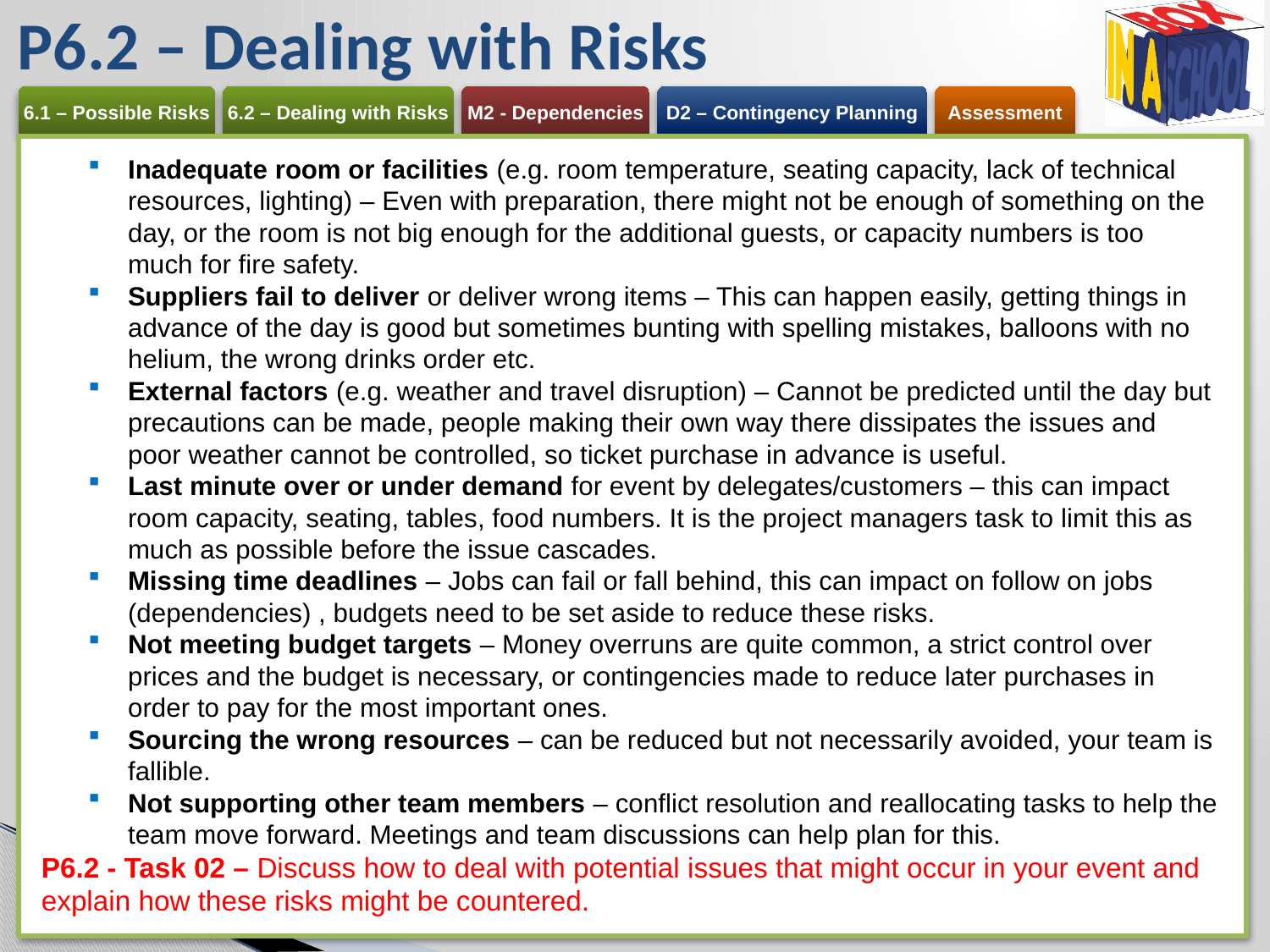

# P6.2 – Dealing with Risks
Inadequate room or facilities (e.g. room temperature, seating capacity, lack of technical resources, lighting) – Even with preparation, there might not be enough of something on the day, or the room is not big enough for the additional guests, or capacity numbers is too much for fire safety.
Suppliers fail to deliver or deliver wrong items – This can happen easily, getting things in advance of the day is good but sometimes bunting with spelling mistakes, balloons with no helium, the wrong drinks order etc.
External factors (e.g. weather and travel disruption) – Cannot be predicted until the day but precautions can be made, people making their own way there dissipates the issues and poor weather cannot be controlled, so ticket purchase in advance is useful.
Last minute over or under demand for event by delegates/customers – this can impact room capacity, seating, tables, food numbers. It is the project managers task to limit this as much as possible before the issue cascades.
Missing time deadlines – Jobs can fail or fall behind, this can impact on follow on jobs (dependencies) , budgets need to be set aside to reduce these risks.
Not meeting budget targets – Money overruns are quite common, a strict control over prices and the budget is necessary, or contingencies made to reduce later purchases in order to pay for the most important ones.
Sourcing the wrong resources – can be reduced but not necessarily avoided, your team is fallible.
Not supporting other team members – conflict resolution and reallocating tasks to help the team move forward. Meetings and team discussions can help plan for this.
P6.2 - Task 02 – Discuss how to deal with potential issues that might occur in your event and explain how these risks might be countered.